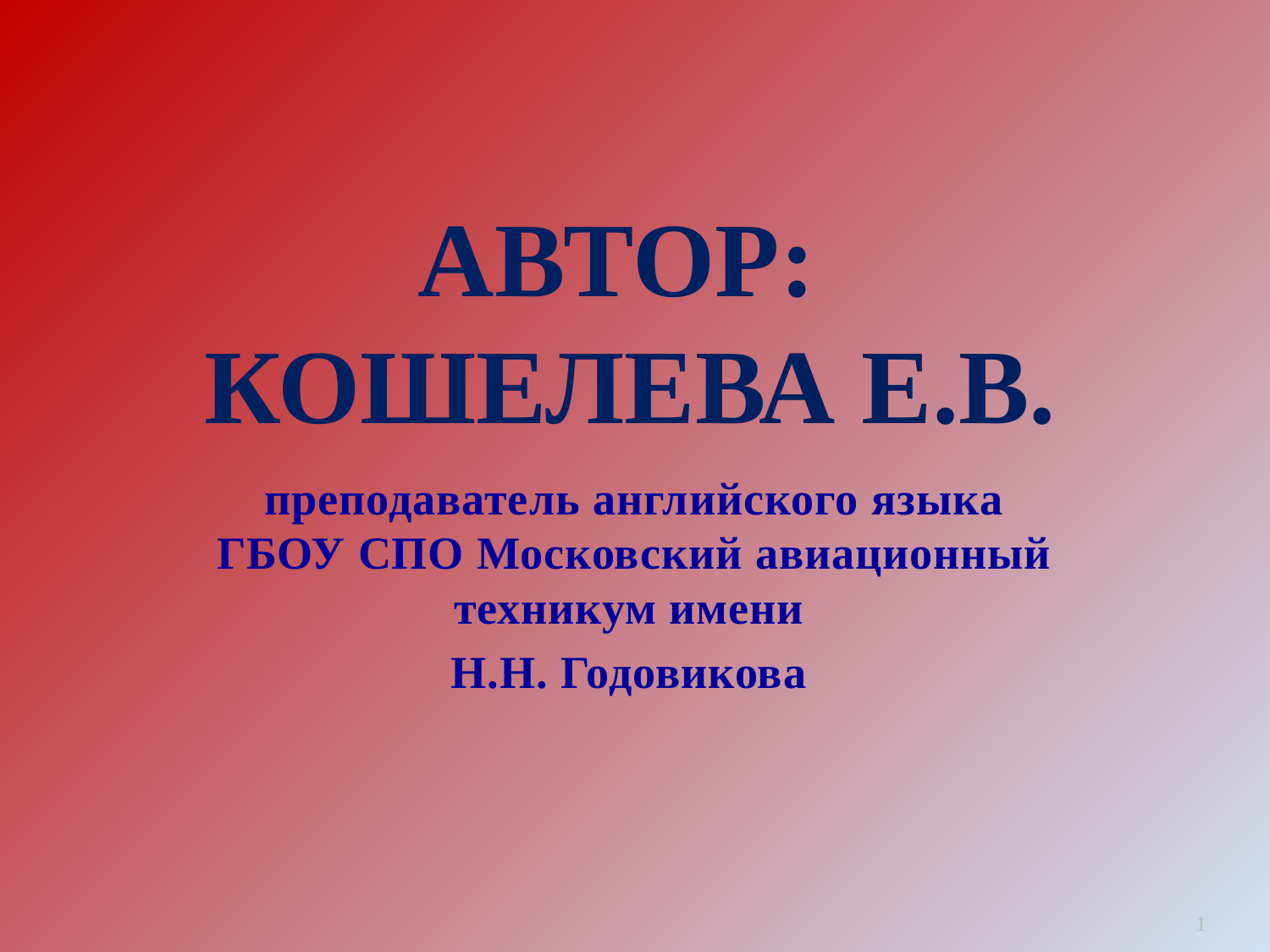

# Автор: Кошелева Е.В.
преподаватель английского языка ГБОУ СПО Московский авиационный техникум имени
Н.Н. Годовикова
1